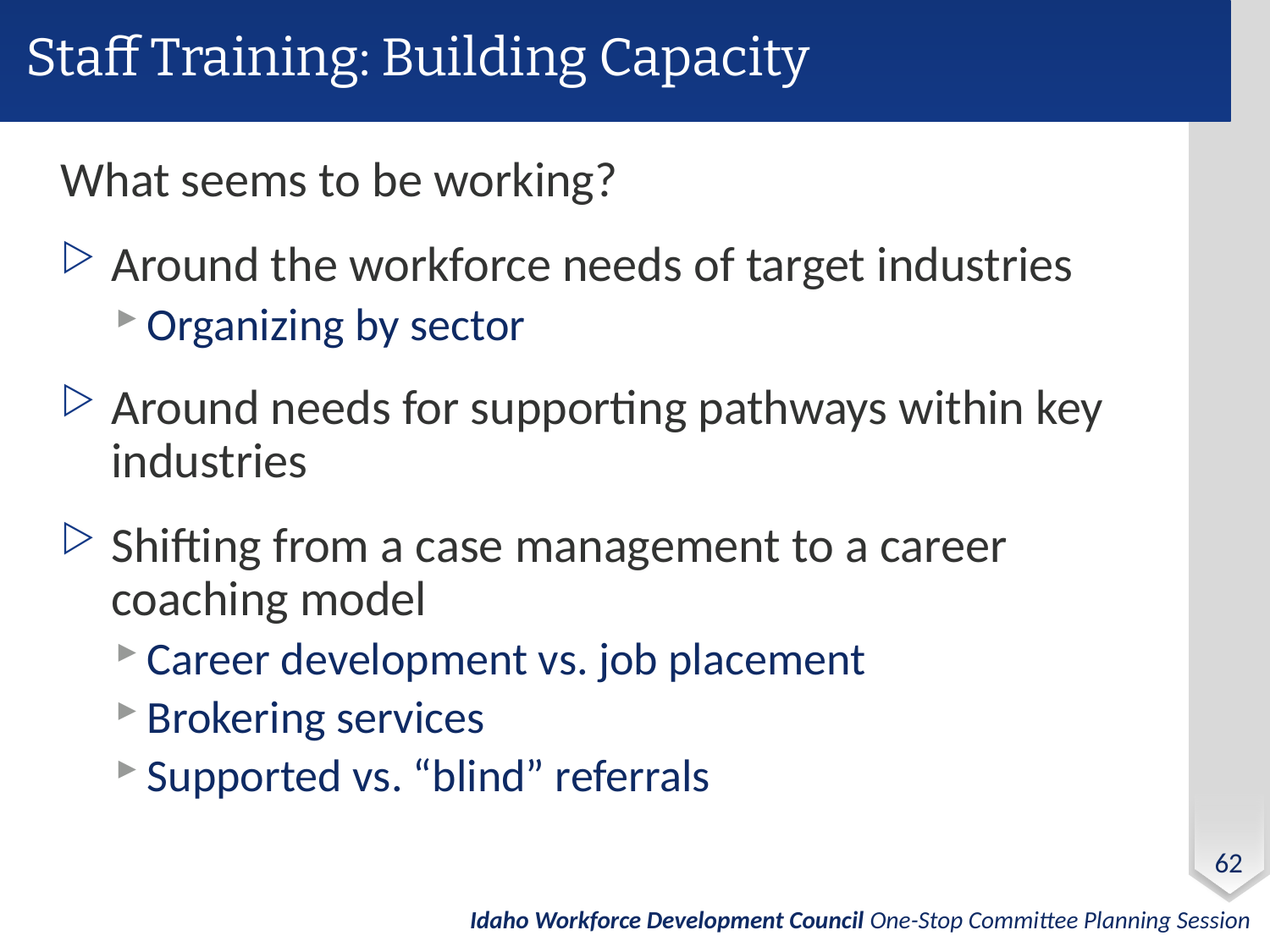

# Staff Training: Building Capacity
What seems to be working?
Around the workforce needs of target industries
Organizing by sector
Around needs for supporting pathways within key industries
Shifting from a case management to a career coaching model
Career development vs. job placement
Brokering services
Supported vs. “blind” referrals
62